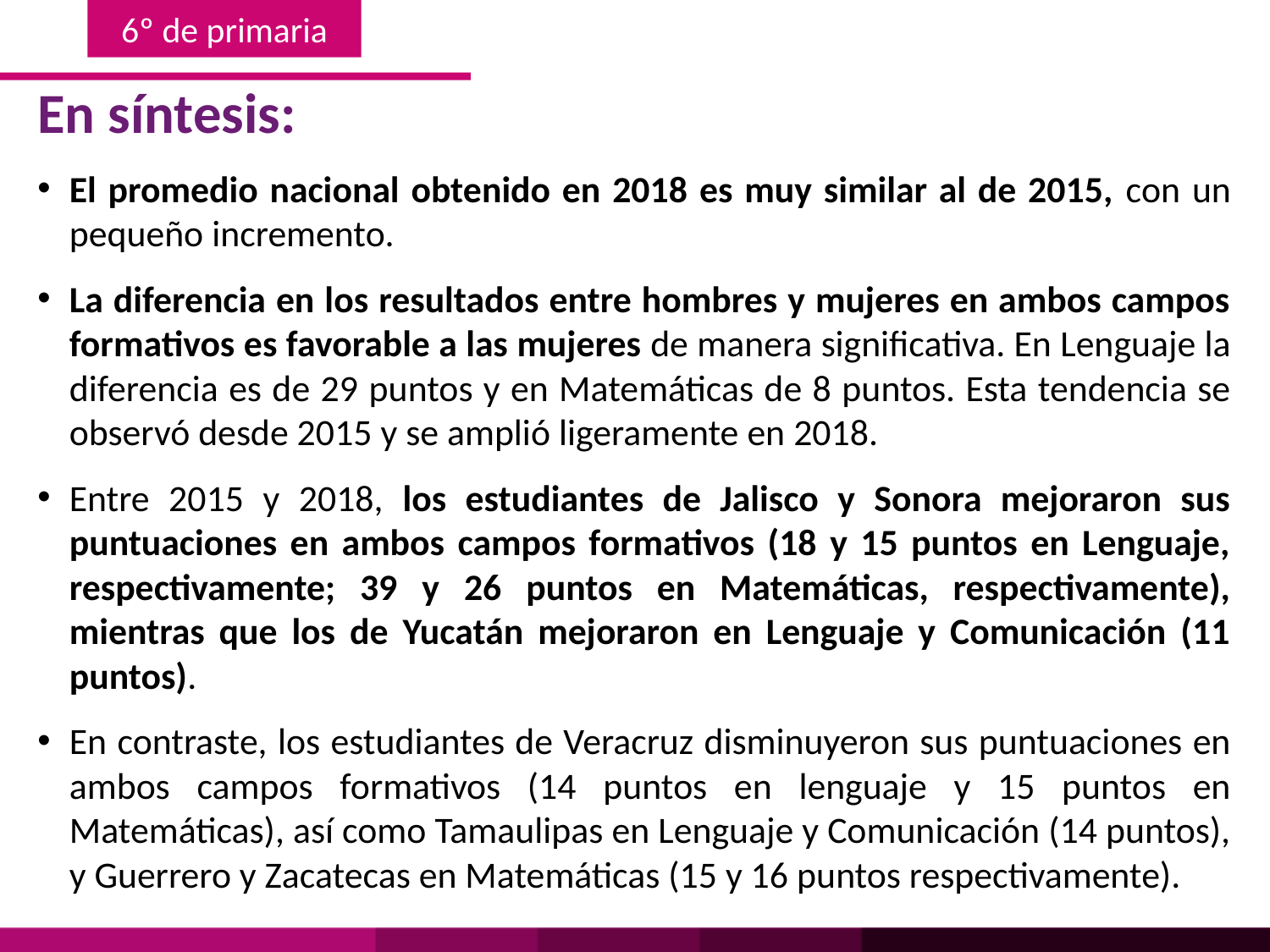

En síntesis:
El promedio nacional obtenido en 2018 es muy similar al de 2015, con un pequeño incremento.
La diferencia en los resultados entre hombres y mujeres en ambos campos formativos es favorable a las mujeres de manera significativa. En Lenguaje la diferencia es de 29 puntos y en Matemáticas de 8 puntos. Esta tendencia se observó desde 2015 y se amplió ligeramente en 2018.
Entre 2015 y 2018, los estudiantes de Jalisco y Sonora mejoraron sus puntuaciones en ambos campos formativos (18 y 15 puntos en Lenguaje, respectivamente; 39 y 26 puntos en Matemáticas, respectivamente), mientras que los de Yucatán mejoraron en Lenguaje y Comunicación (11 puntos).
En contraste, los estudiantes de Veracruz disminuyeron sus puntuaciones en ambos campos formativos (14 puntos en lenguaje y 15 puntos en Matemáticas), así como Tamaulipas en Lenguaje y Comunicación (14 puntos), y Guerrero y Zacatecas en Matemáticas (15 y 16 puntos respectivamente).